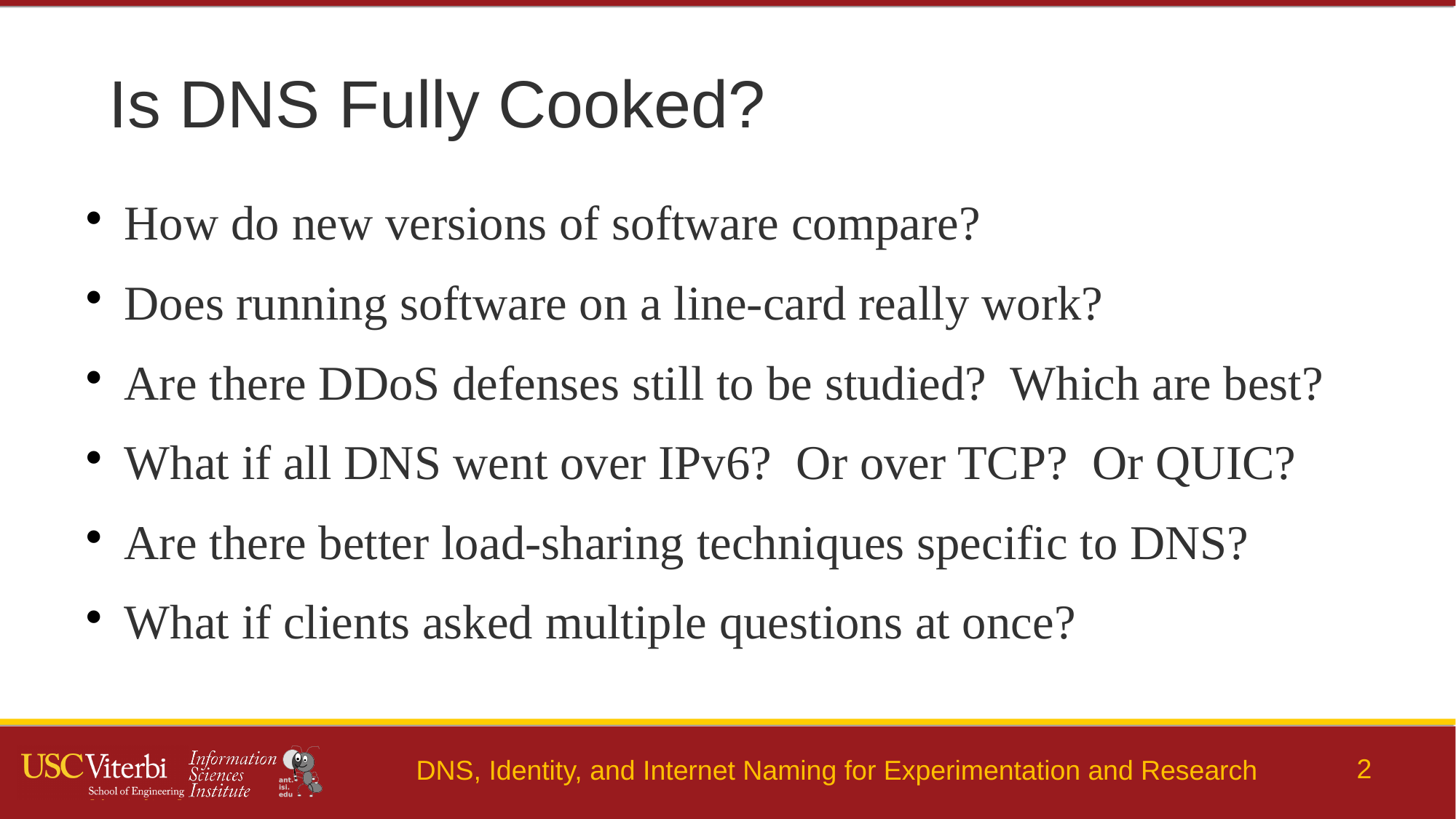

Is DNS Fully Cooked?
How do new versions of software compare?
Does running software on a line-card really work?
Are there DDoS defenses still to be studied?  Which are best?
What if all DNS went over IPv6?  Or over TCP?  Or QUIC?
Are there better load-sharing techniques specific to DNS?
What if clients asked multiple questions at once?